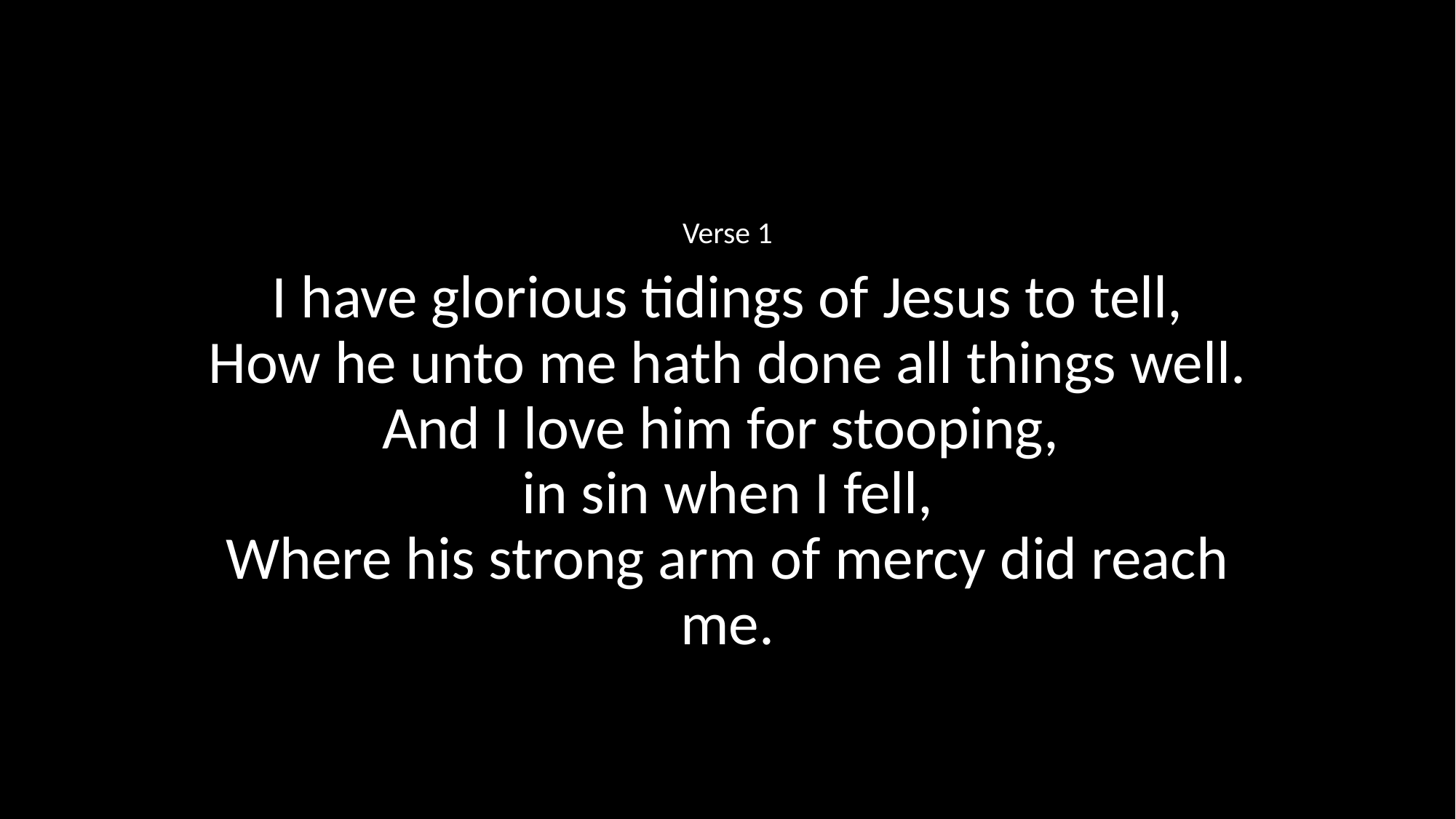

Verse 1
I have glorious tidings of Jesus to tell,
How he unto me hath done all things well.
And I love him for stooping,
in sin when I fell,
Where his strong arm of mercy did reach me.